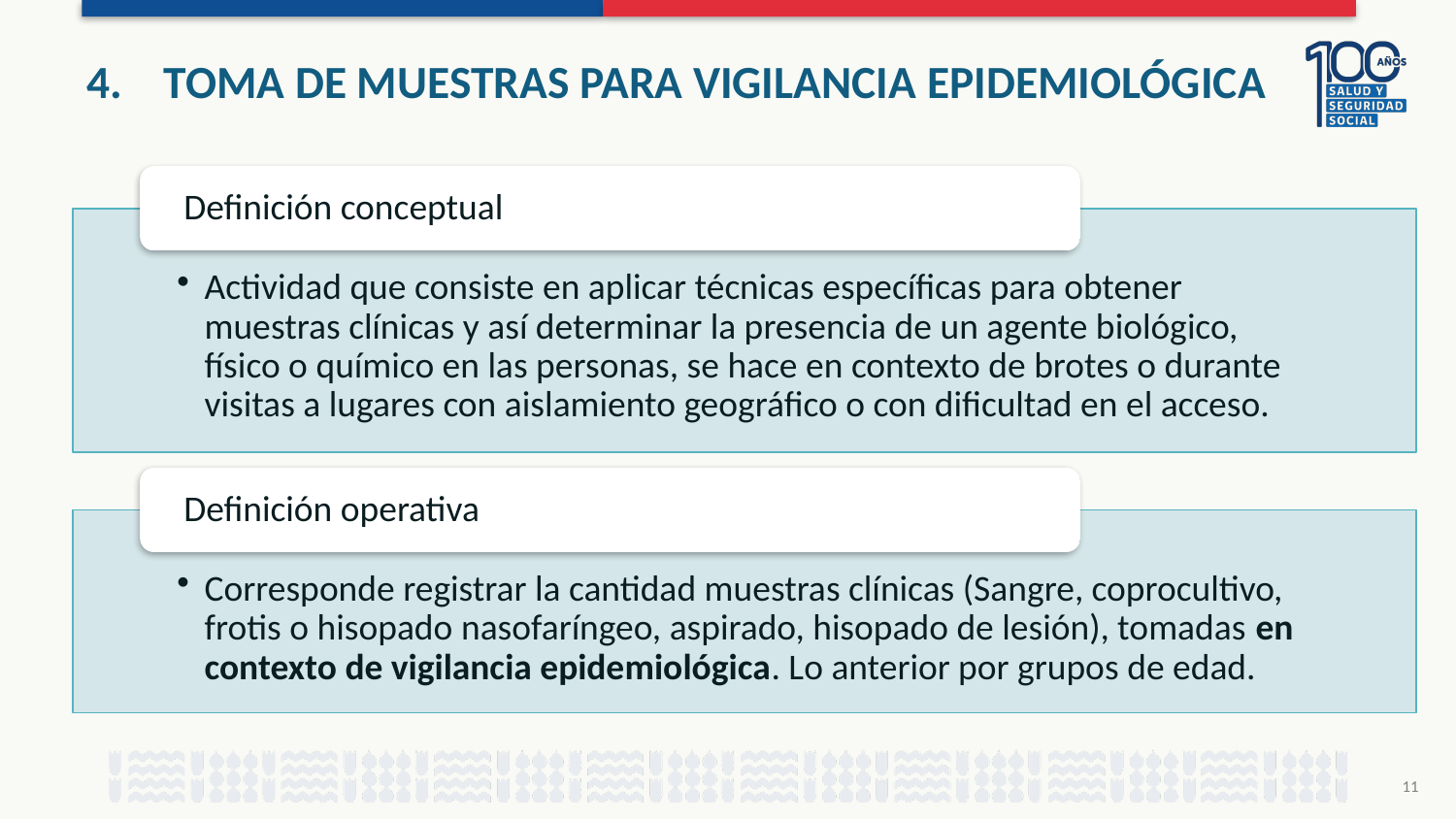

# TOMA DE MUESTRAS PARA VIGILANCIA EPIDEMIOLÓGICA
Actividad que consiste en aplicar técnicas específicas para obtener muestras clínicas y así determinar la presencia de un agente biológico, físico o químico en las personas, se hace en contexto de brotes o durante visitas a lugares con aislamiento geográfico o con dificultad en el acceso.
Definición conceptual
Corresponde registrar la cantidad muestras clínicas (Sangre, coprocultivo, frotis o hisopado nasofaríngeo, aspirado, hisopado de lesión), tomadas en contexto de vigilancia epidemiológica. Lo anterior por grupos de edad.
Definición operativa
11